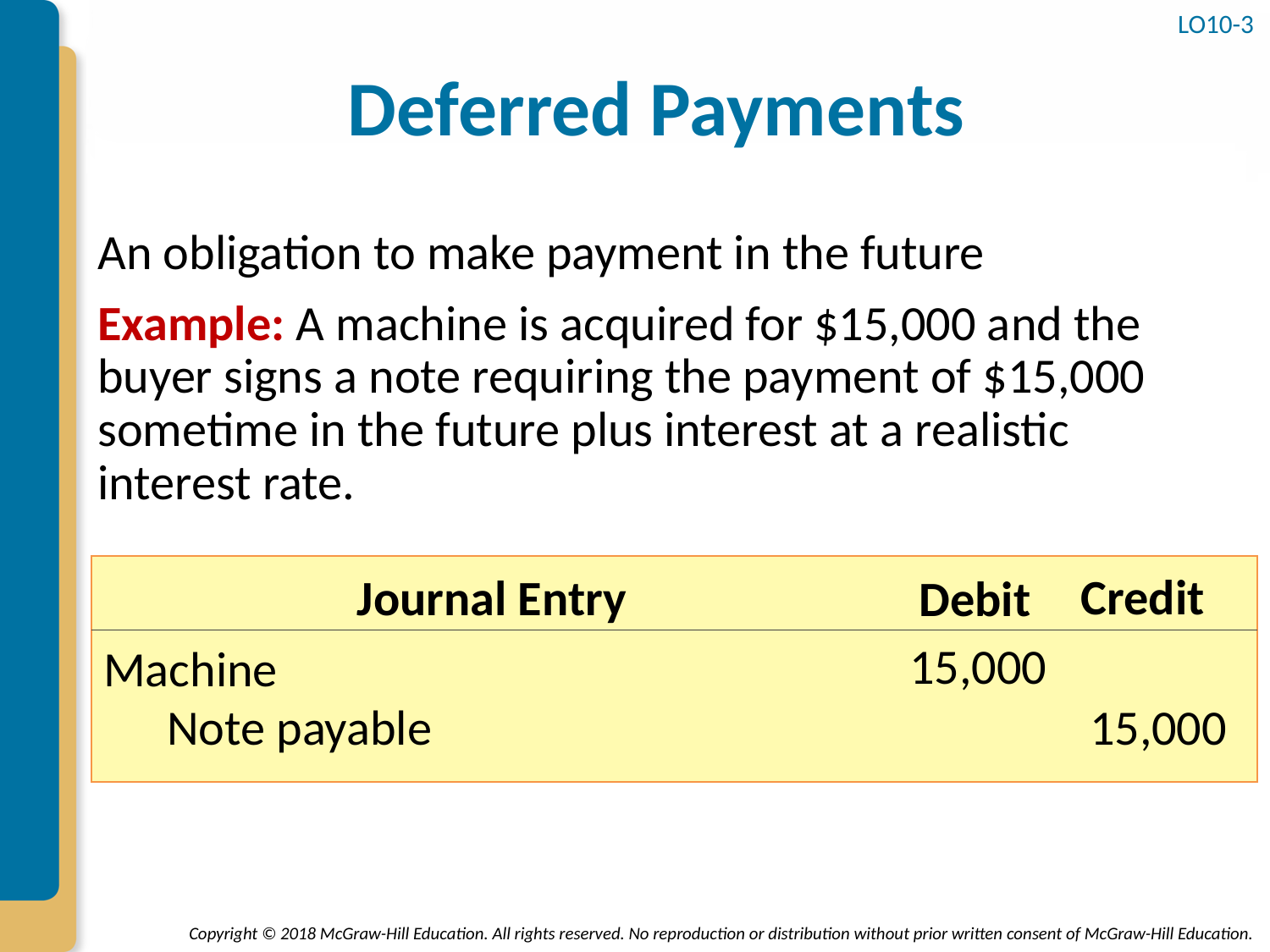

LO10-3
# Deferred Payments
An obligation to make payment in the future
Example: A machine is acquired for $15,000 and the buyer signs a note requiring the payment of $15,000 sometime in the future plus interest at a realistic interest rate.

Credit
Journal Entry
Debit
15,000

Machine

Note payable
15,000